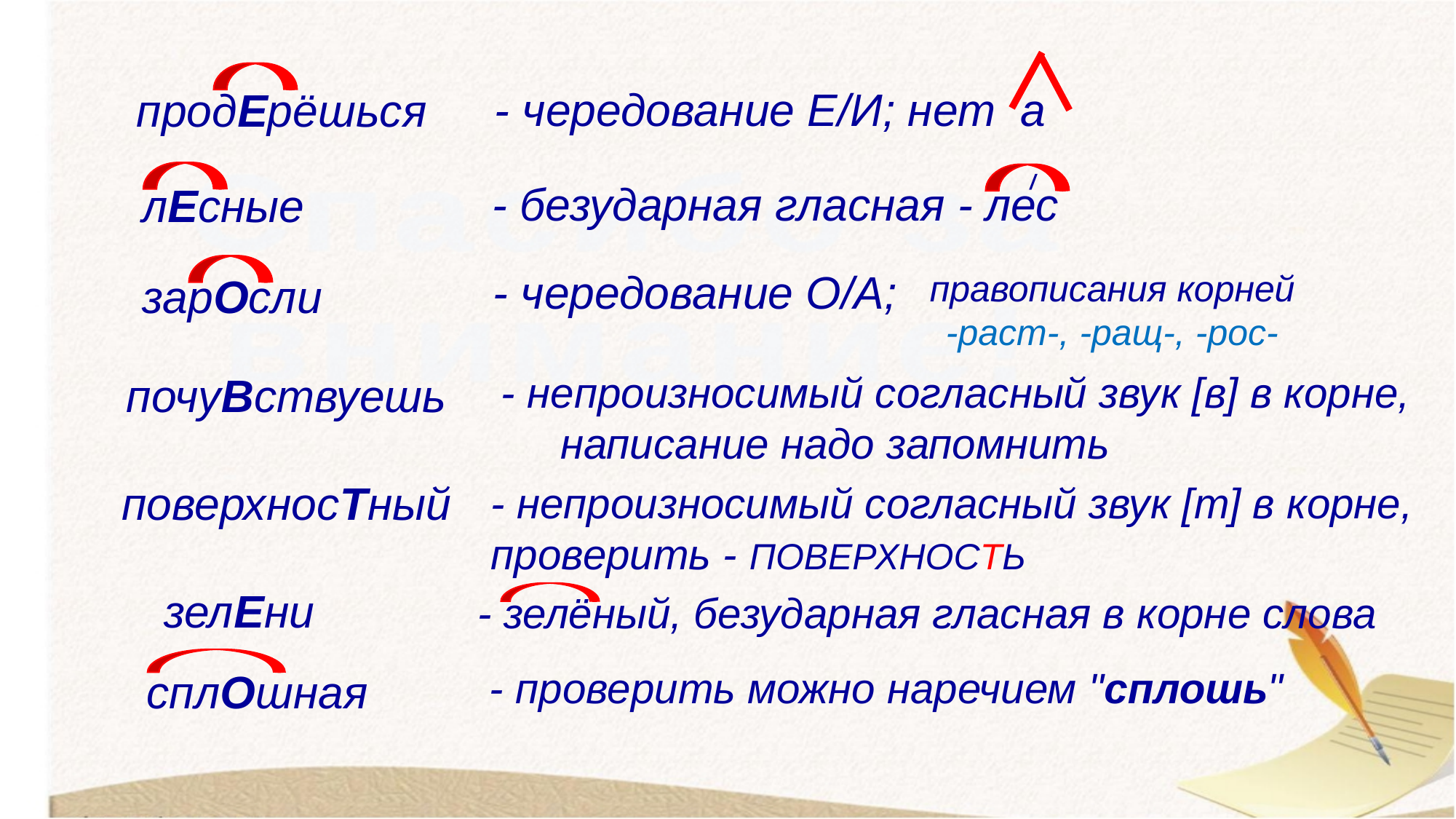

- чередование Е/И; нет  а
продЕрёшься

/

- безударная гласная - лес
лЕсные

- чередование О/А;
правописания корней
-раст-, -ращ-, -рос-
зарОсли
- непроизносимый согласный звук [в] в корне,
     написание надо запомнить
почуВствуешь
поверхносТный
- непроизносимый согласный звук [т] в корне, проверить - ПОВЕРХНОСТЬ
зелЕни
- зелёный, безударная гласная в корне слова

- проверить можно наречием "сплошь"
сплОшная